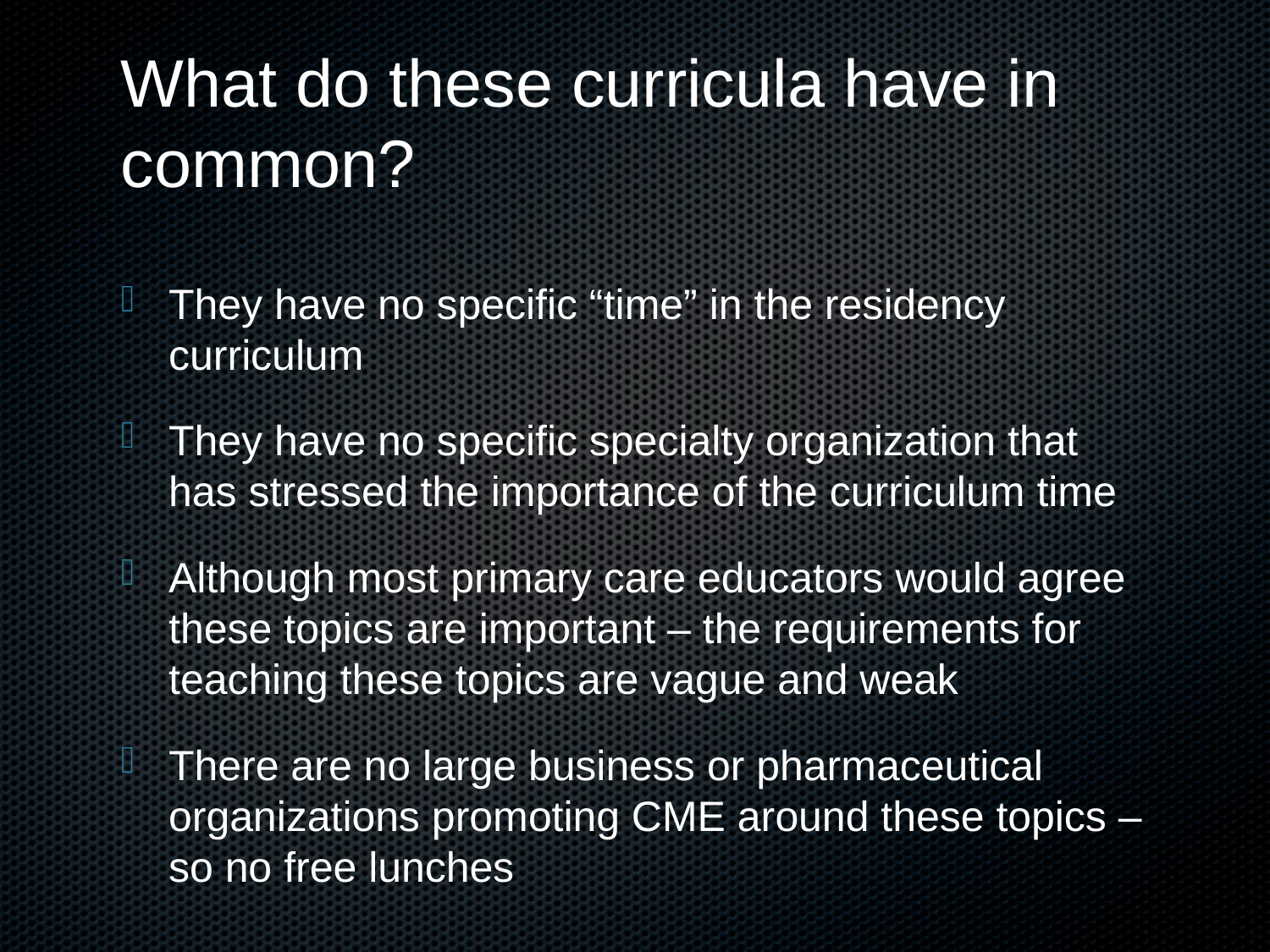

# What do these curricula have in common?
They have no specific “time” in the residency curriculum
They have no specific specialty organization that has stressed the importance of the curriculum time
Although most primary care educators would agree these topics are important – the requirements for teaching these topics are vague and weak
There are no large business or pharmaceutical organizations promoting CME around these topics – so no free lunches